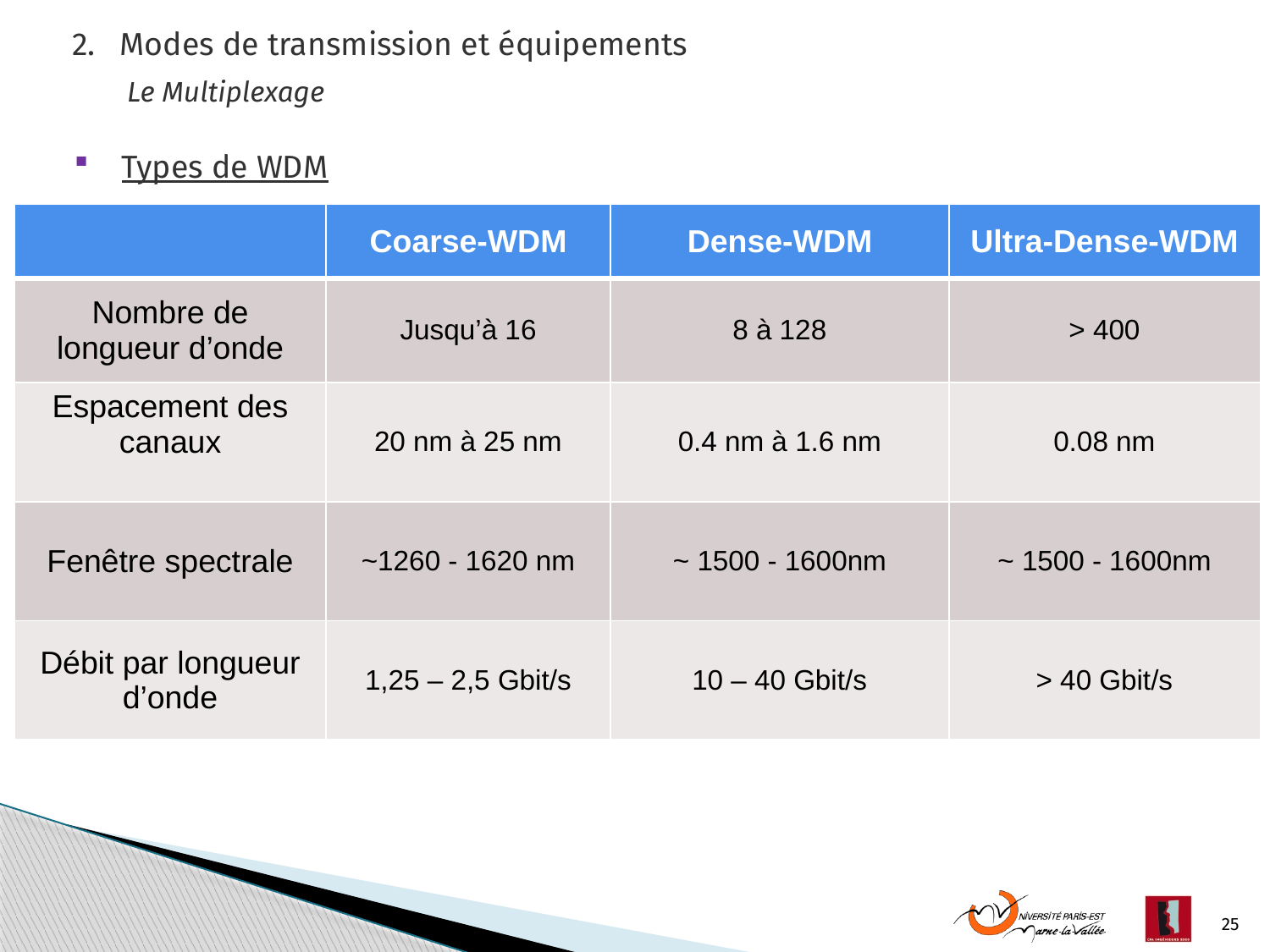

Modes de transmission et équipements
 Le Multiplexage
  Types de WDM

|  | Coarse-WDM | Dense-WDM | Ultra-Dense-WDM |
| --- | --- | --- | --- |
| Nombre de longueur d’onde | Jusqu’à 16 | 8 à 128 | > 400 |
| Espacement des canaux | 20 nm à 25 nm | 0.4 nm à 1.6 nm | 0.08 nm |
| Fenêtre spectrale | ~1260 - 1620 nm | ~ 1500 - 1600nm | ~ 1500 - 1600nm |
| Débit par longueur d’onde | 1,25 – 2,5 Gbit/s | 10 – 40 Gbit/s | > 40 Gbit/s |
25